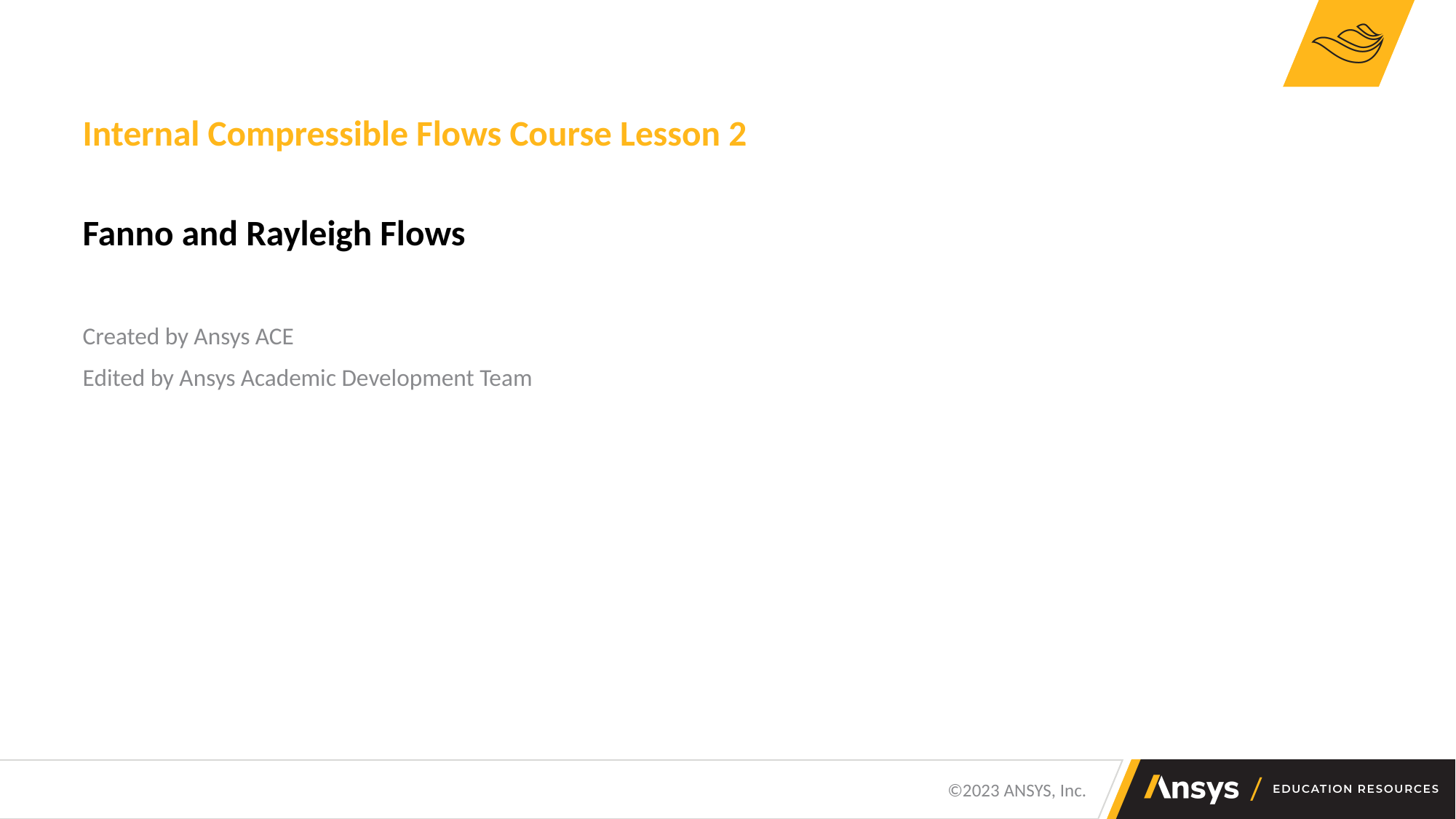

Internal Compressible Flows Course Lesson 2

Fanno and Rayleigh Flows
Created by Ansys ACE
Edited by Ansys Academic Development Team